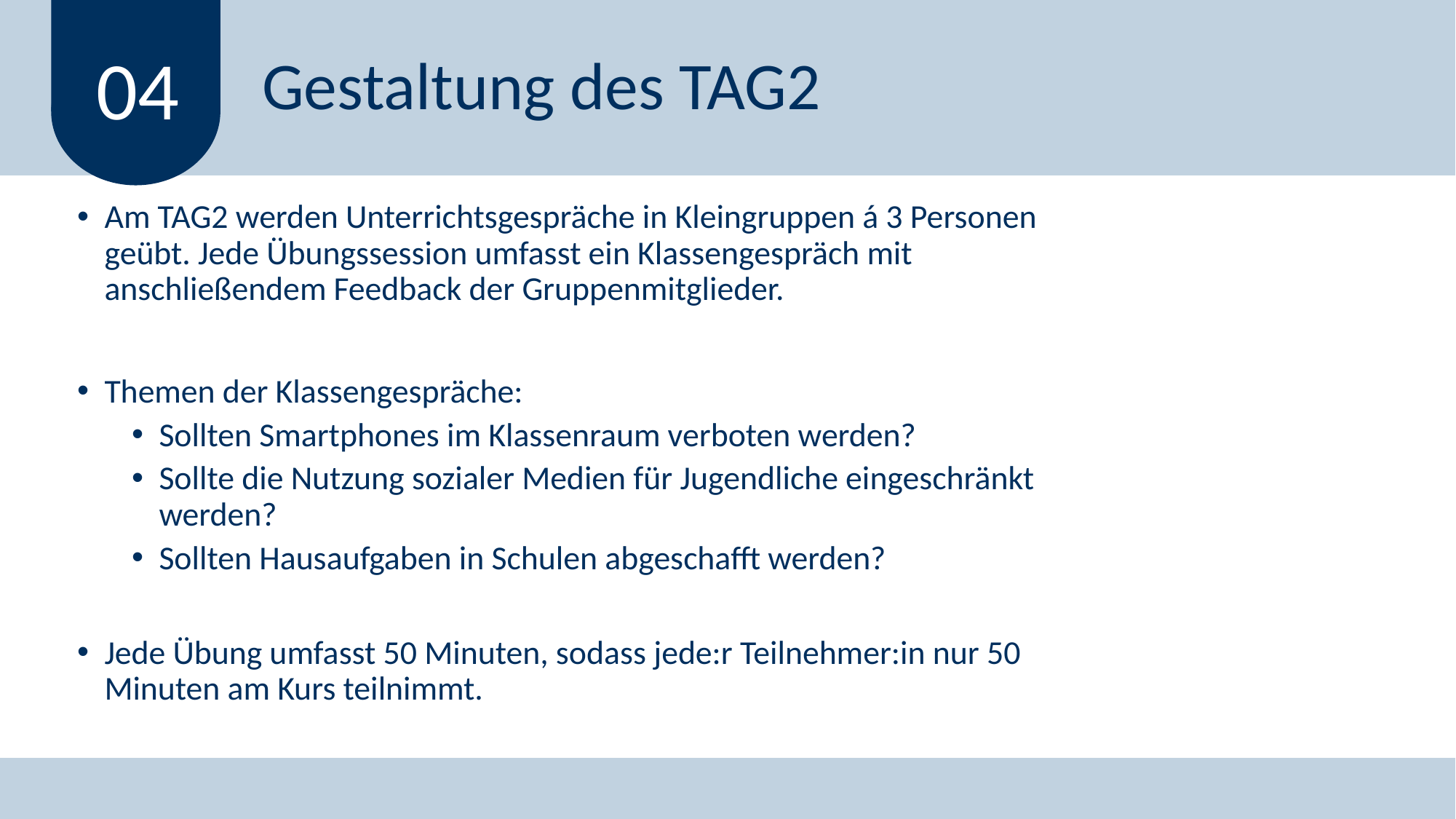

Gestaltung des TAG2
04
Am TAG2 werden Unterrichtsgespräche in Kleingruppen á 3 Personen  geübt. Jede Übungssession umfasst ein Klassengespräch mit anschließendem Feedback der Gruppenmitglieder.

Themen der Klassengespräche:
Sollten Smartphones im Klassenraum verboten werden?
Sollte die Nutzung sozialer Medien für Jugendliche eingeschränkt werden?
Sollten Hausaufgaben in Schulen abgeschafft werden?

Jede Übung umfasst 50 Minuten, sodass jede:r Teilnehmer:in nur 50 Minuten am Kurs teilnimmt.